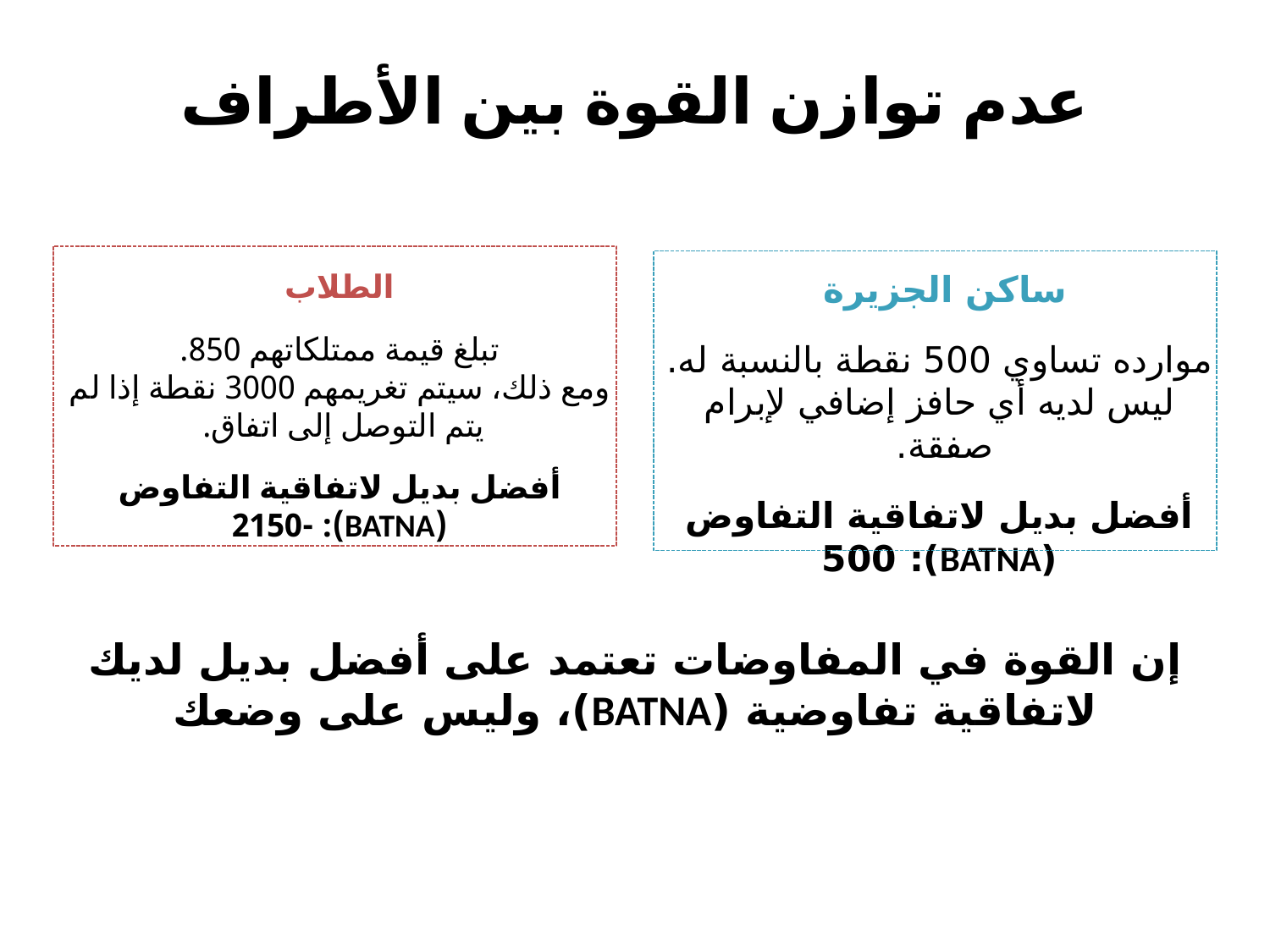

# عدم توازن القوة بين الأطراف

ساكن الجزيرة

موارده تساوي 500 نقطة بالنسبة له.
ليس لديه أي حافز إضافي لإبرام صفقة.

أفضل بديل لاتفاقية التفاوض (BATNA): 500
الطلاب

تبلغ قيمة ممتلكاتهم 850.
ومع ذلك، سيتم تغريمهم 3000 نقطة إذا لم يتم التوصل إلى اتفاق.

أفضل بديل لاتفاقية التفاوض (BATNA): -2150
إن القوة في المفاوضات تعتمد على أفضل بديل لديك لاتفاقية تفاوضية (BATNA)، وليس على وضعك